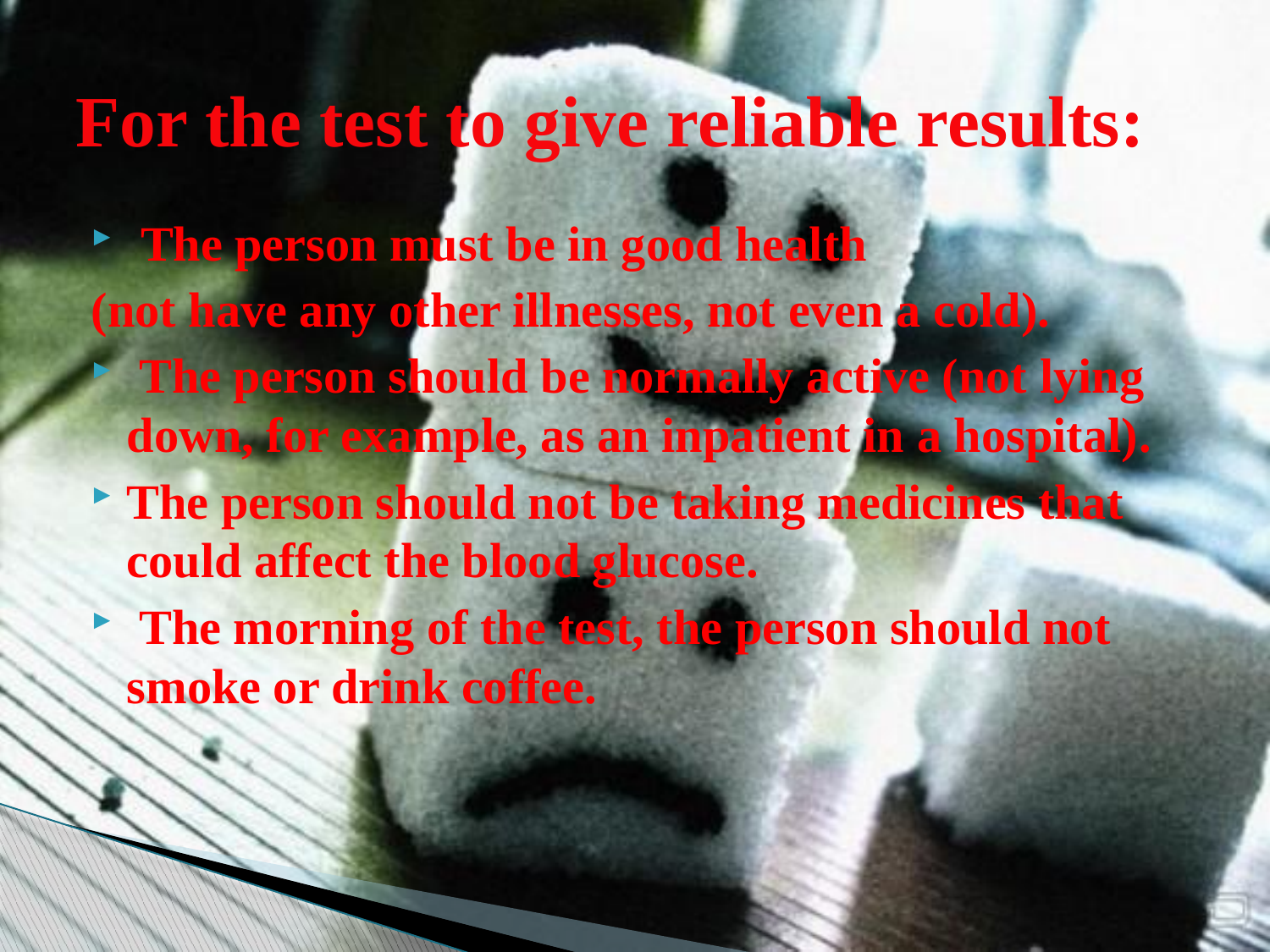

# For the test to give reliable results:
 The person must be in good health
(not have any other illnesses, not even a cold).
 The person should be normally active (not lying down, for example, as an inpatient in a hospital).
The person should not be taking medicines that could affect the blood glucose.
 The morning of the test, the person should not smoke or drink coffee.